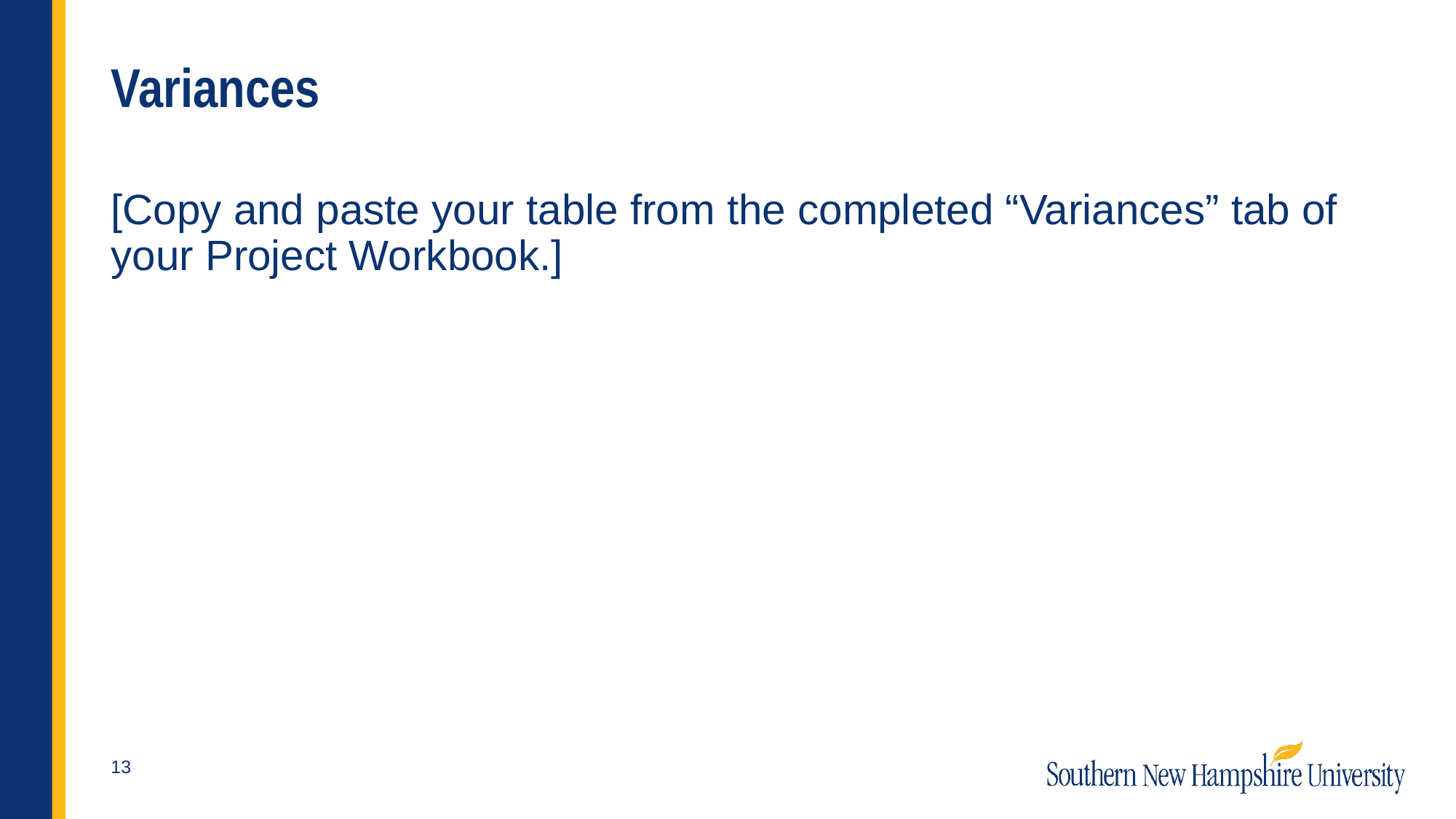

# Variances
[Copy and paste your table from the completed “Variances” tab of your Project Workbook.]
13